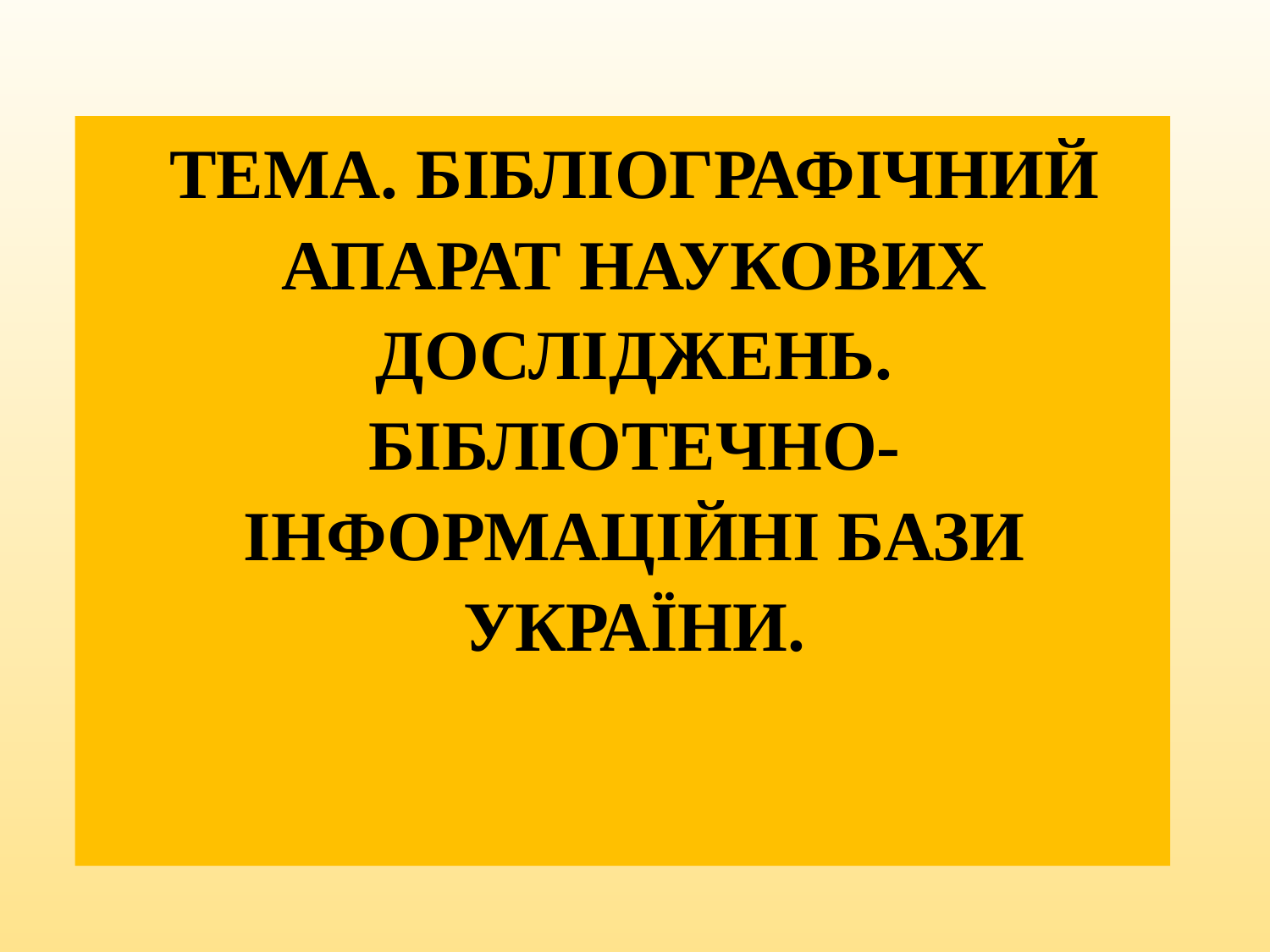

ТЕМА. БІБЛІОГРАФІЧНИЙ АПАРАТ НАУКОВИХ ДОСЛІДЖЕНЬ. БІБЛІОТЕЧНО-ІНФОРМАЦІЙНІ БАЗИ УКРАЇНИ.